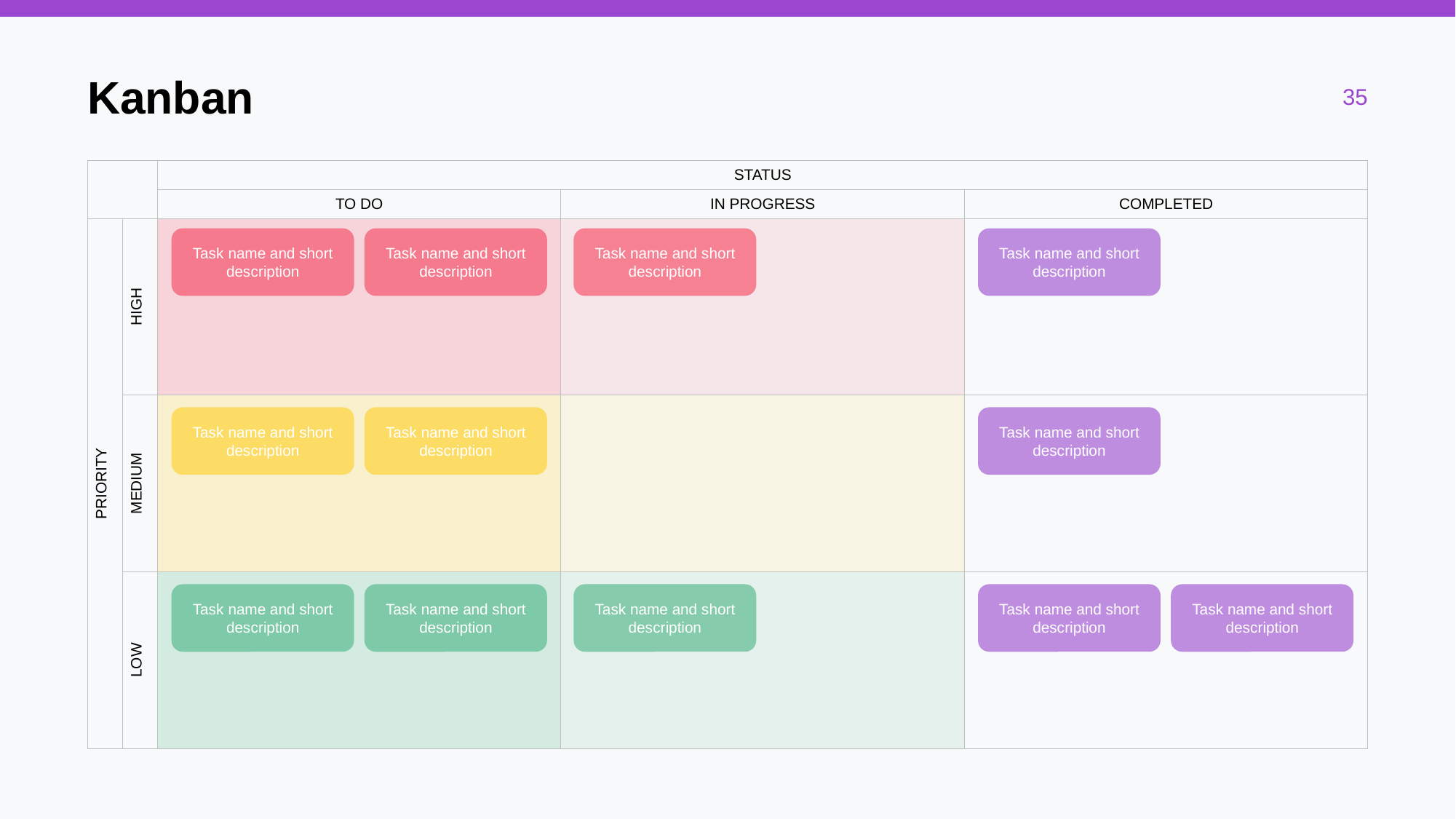

# Kanban
|  |  | STATUS |  |  |
| --- | --- | --- | --- | --- |
|  |  | TO DO | IN PROGRESS | COMPLETED |
| PRIORITY | HIGH |  |  |  |
|  | MEDIUM |  |  |  |
|  | LOW |  |  |  |
Task name and short description
Task name and short description
Task name and short description
Task name and short description
Task name and short description
Task name and short description
Task name and short description
Task name and short description
Task name and short description
Task name and short description
Task name and short description
Task name and short description